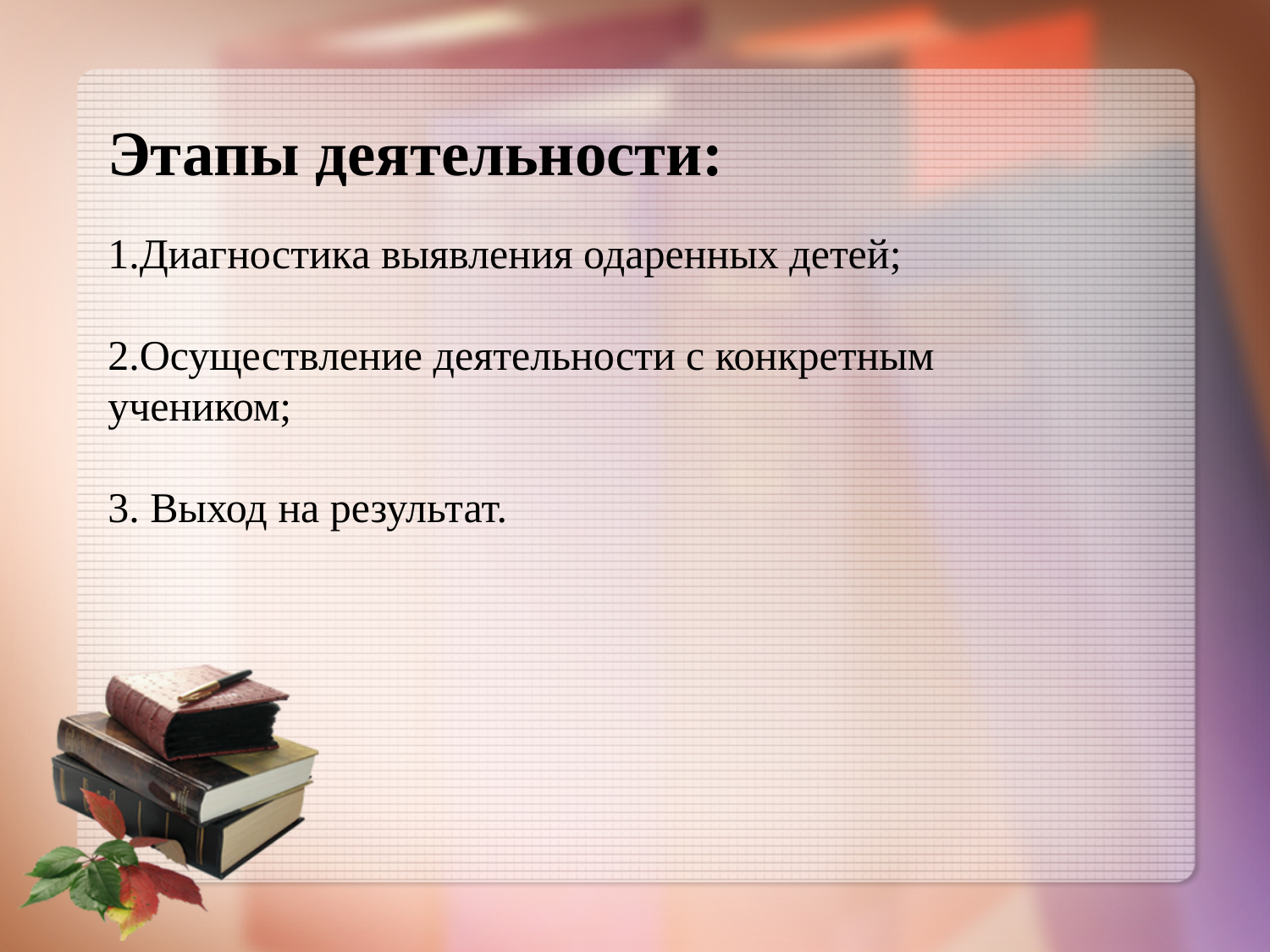

Этапы деятельности:

1.Диагностика выявления одаренных детей;

2.Осуществление деятельности с конкретным учеником;

3. Выход на результат.